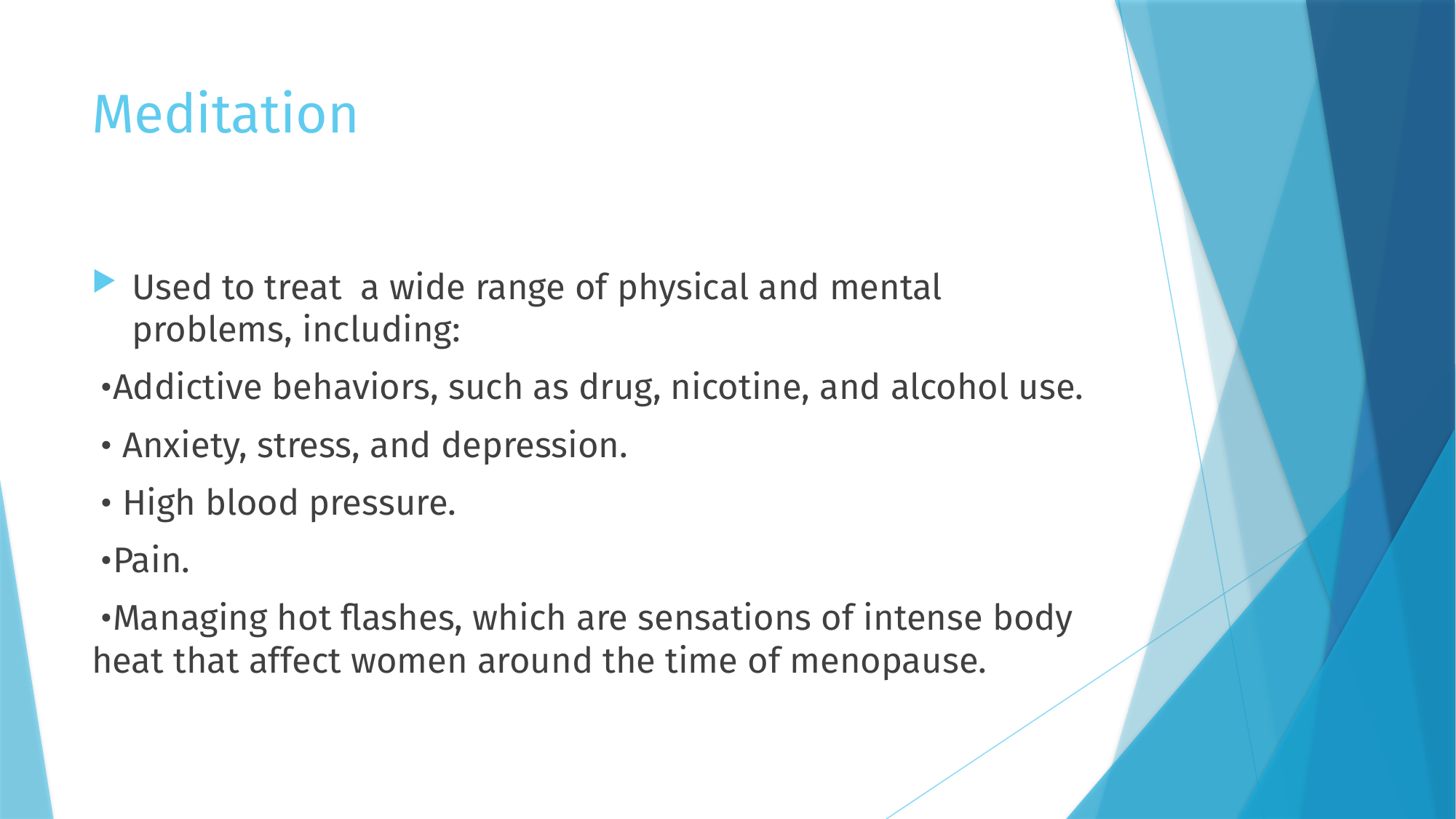

# Meditation
Used to treat  a wide range of physical and mental problems, including:
 •Addictive behaviors, such as drug, nicotine, and alcohol use.
 • Anxiety, stress, and depression.
 • High blood pressure.
 •Pain.
 •Managing hot flashes, which are sensations of intense body heat that affect women around the time of menopause.